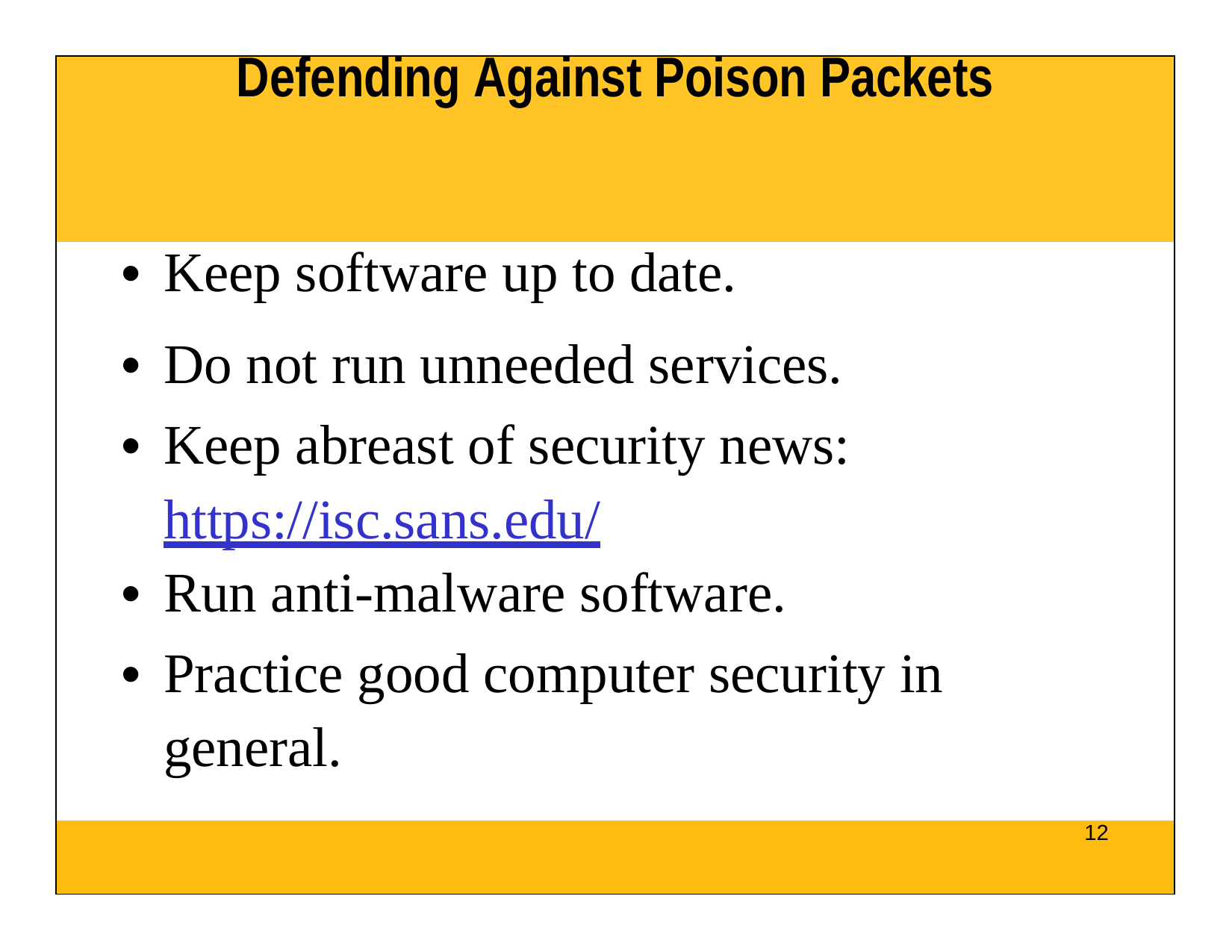

| Defending Against Poison Packets |  |
| --- | --- |
| Keep software up to date. |  |
| Do not run unneeded services. |  |
| Keep abreast of security news: |  |
| https://isc.sans.edu/ |  |
| Run anti-malware software. |  |
| Practice good computer security in |  |
| general. |  |
| 12 |  |